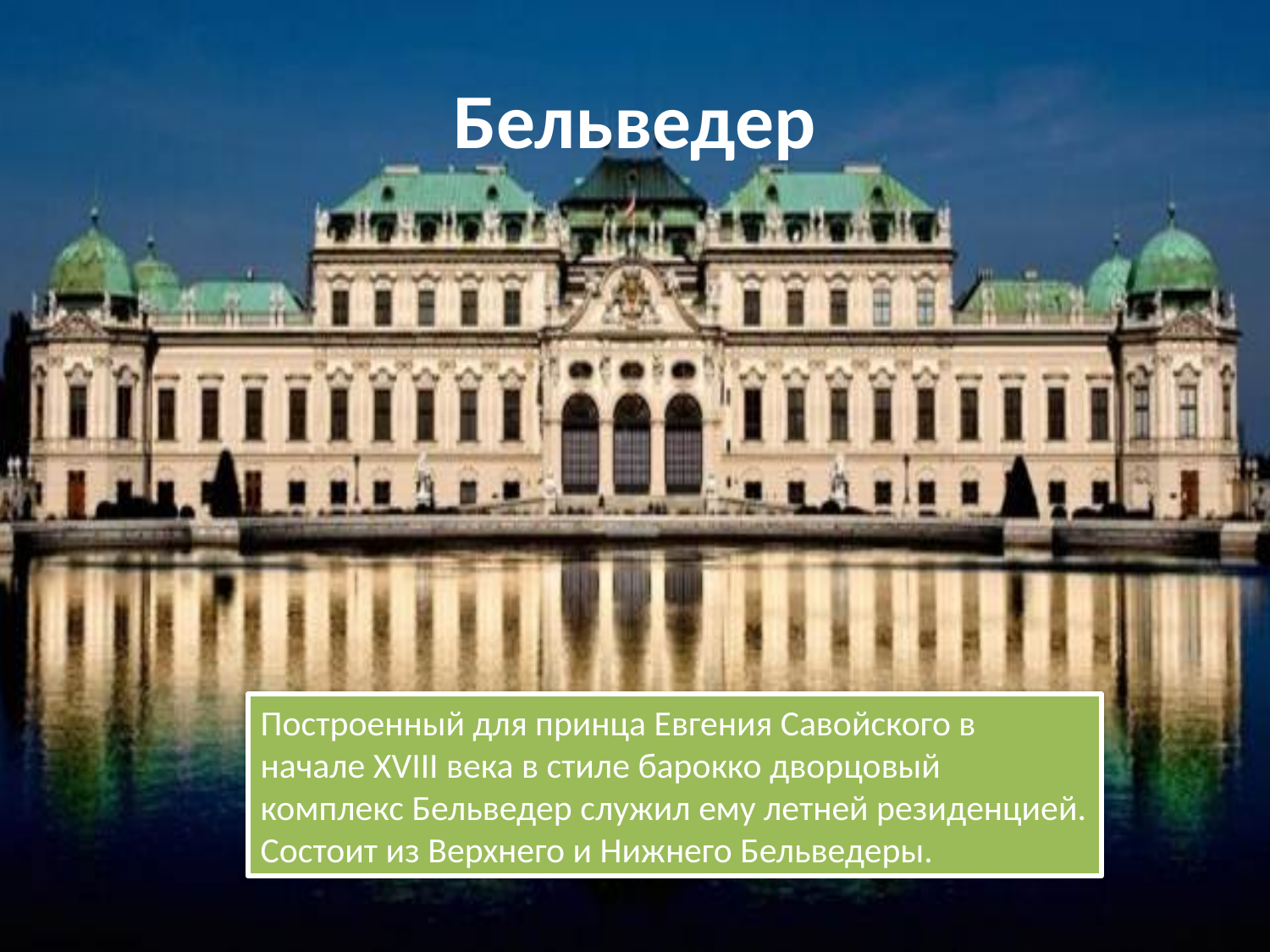

# Бельведер
Построенный для принца Евгения Савойского в начале XVIII века в стиле барокко дворцовый комплекс Бельведер служил ему летней резиденцией. Состоит из Верхнего и Нижнего Бельведеры.